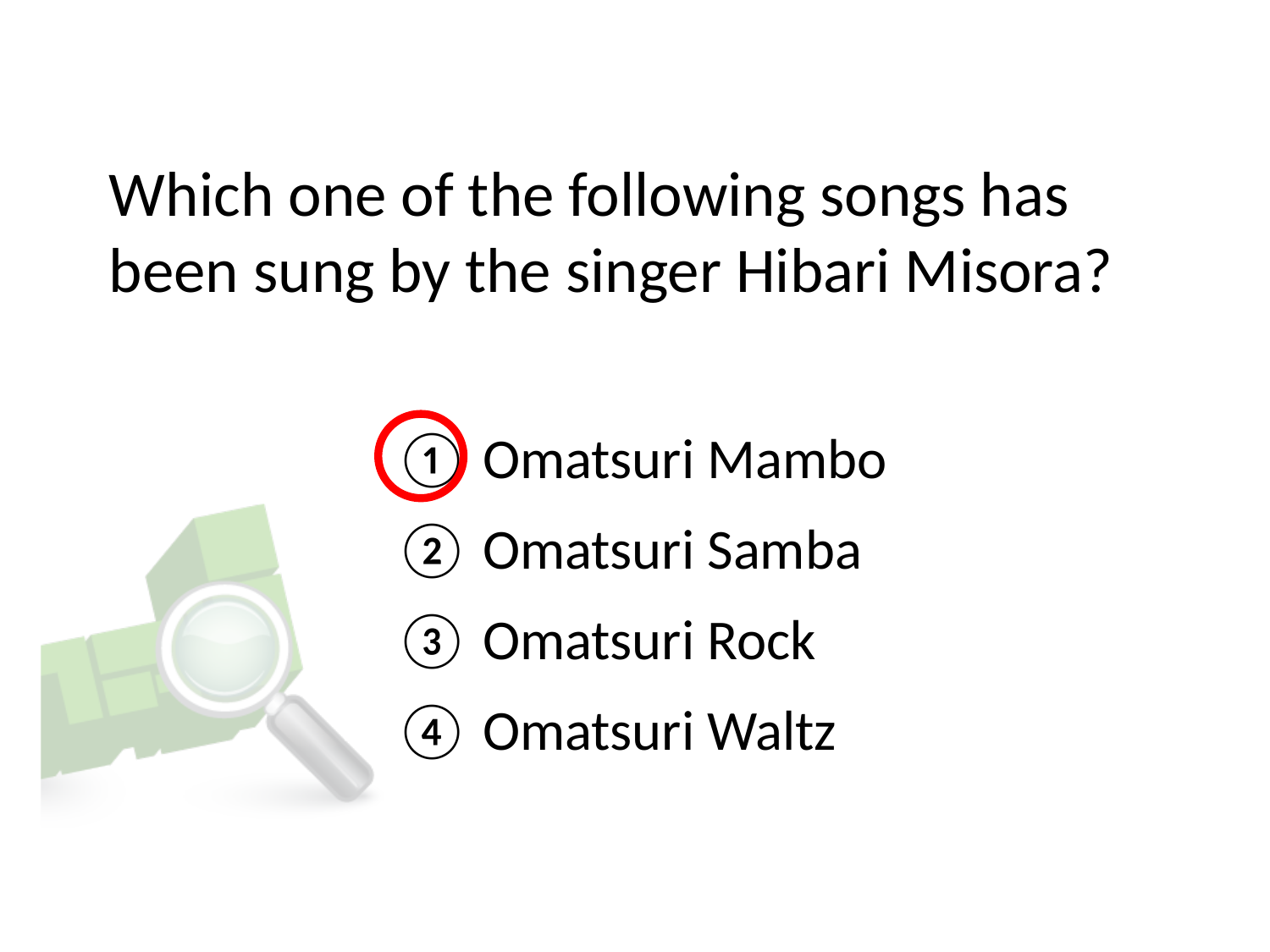

# Which one of the following songs has been sung by the singer Hibari Misora?

① Omatsuri Mambo
② Omatsuri Samba
③ Omatsuri Rock
④ Omatsuri Waltz